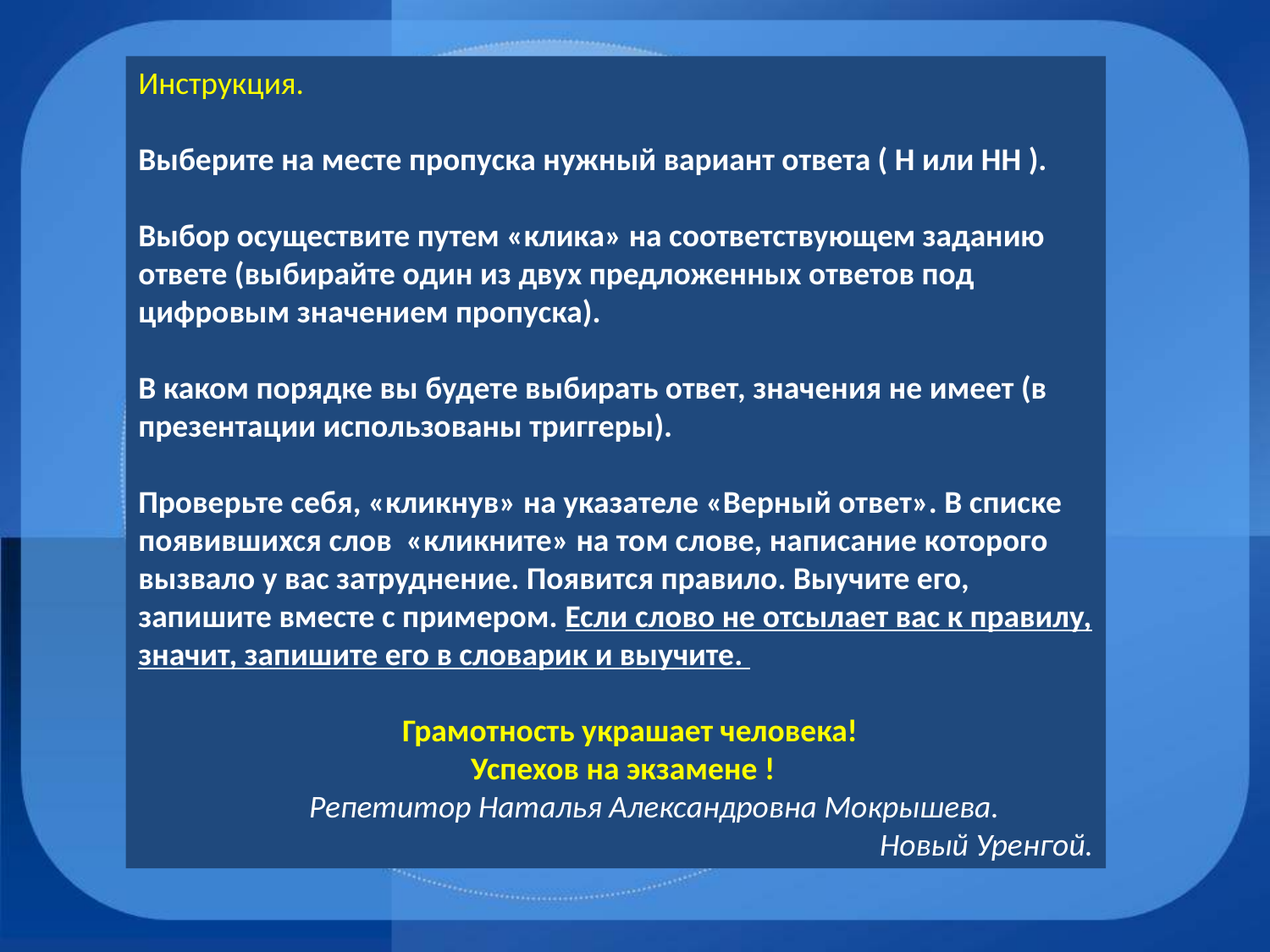

Инструкция.

Выберите на месте пропуска нужный вариант ответа ( Н или НН ).

Выбор осуществите путем «клика» на соответствующем заданию ответе (выбирайте один из двух предложенных ответов под цифровым значением пропуска).

В каком порядке вы будете выбирать ответ, значения не имеет (в презентации использованы триггеры).

Проверьте себя, «кликнув» на указателе «Верный ответ». В списке появившихся слов  «кликните» на том слове, написание которого вызвало у вас затруднение. Появится правило. Выучите его, запишите вместе с примером. Если слово не отсылает вас к правилу, значит, запишите его в словарик и выучите.

    Грамотность украшает человека!
    Успехов на экзамене !
Репетитор Наталья Александровна Мокрышева.
Новый Уренгой.